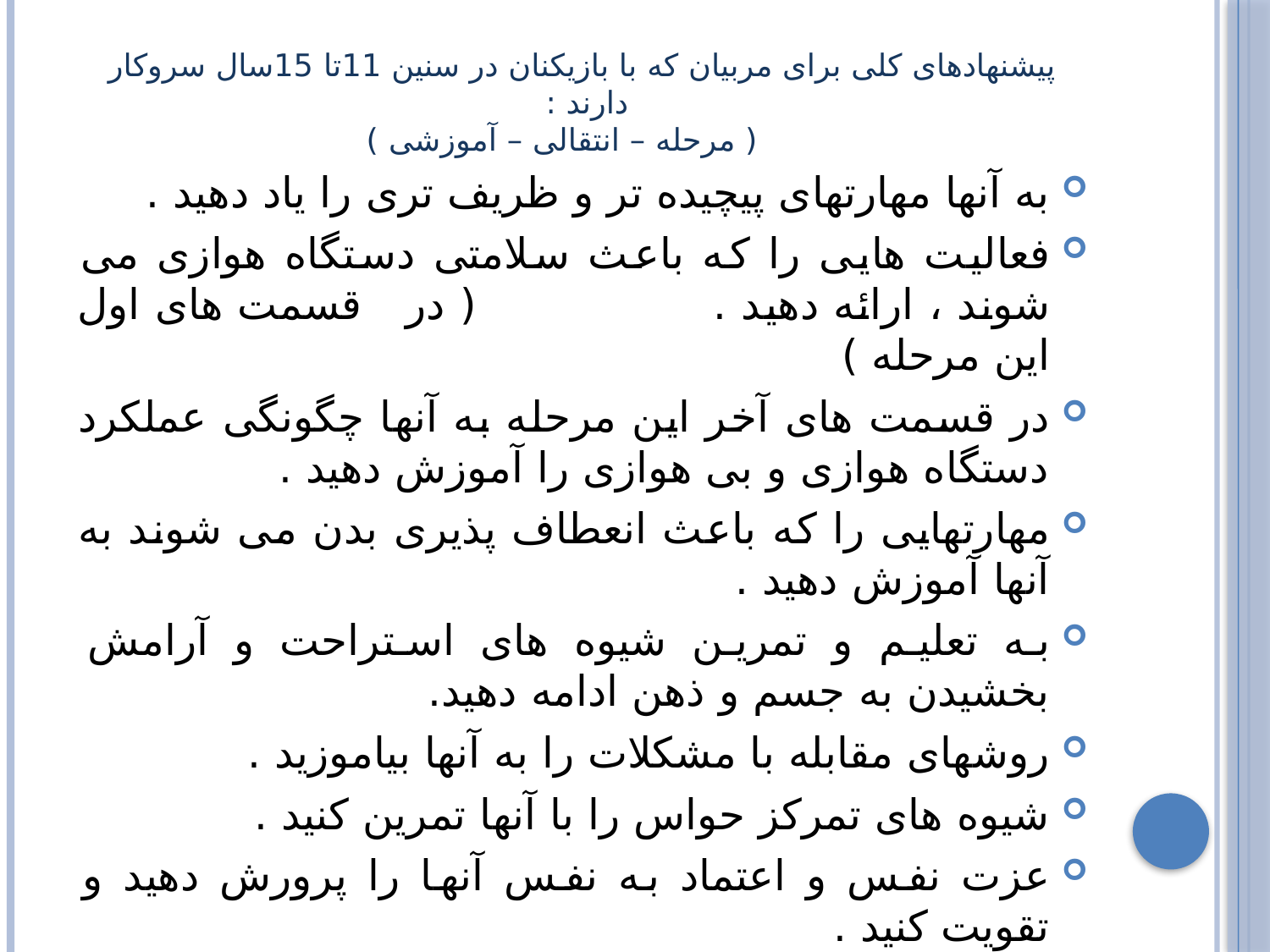

# پیشنهادهای کلی برای مربیان که با بازیکنان در سنین 11تا 15سال سروکار دارند : ( مرحله – انتقالی – آموزشی )
به آنها مهارتهای پیچیده تر و ظریف تری را یاد دهید .
فعالیت هایی را که باعث سلامتی دستگاه هوازی می شوند ، ارائه دهید .                ( در   قسمت های اول این مرحله )
در قسمت های آخر این مرحله به آنها چگونگی عملکرد دستگاه هوازی و بی هوازی را آموزش دهید .
مهارتهایی را که باعث انعطاف پذیری بدن می شوند به آنها آموزش دهید .
به تعلیم و تمرین شیوه های استراحت و آرامش بخشیدن به جسم و ذهن ادامه دهید.
روشهای مقابله با مشکلات را به آنها بیاموزید .
شیوه های تمرکز حواس را با آنها تمرین کنید .
عزت نفس و اعتماد به نفس آنها را پرورش دهید و تقویت کنید .